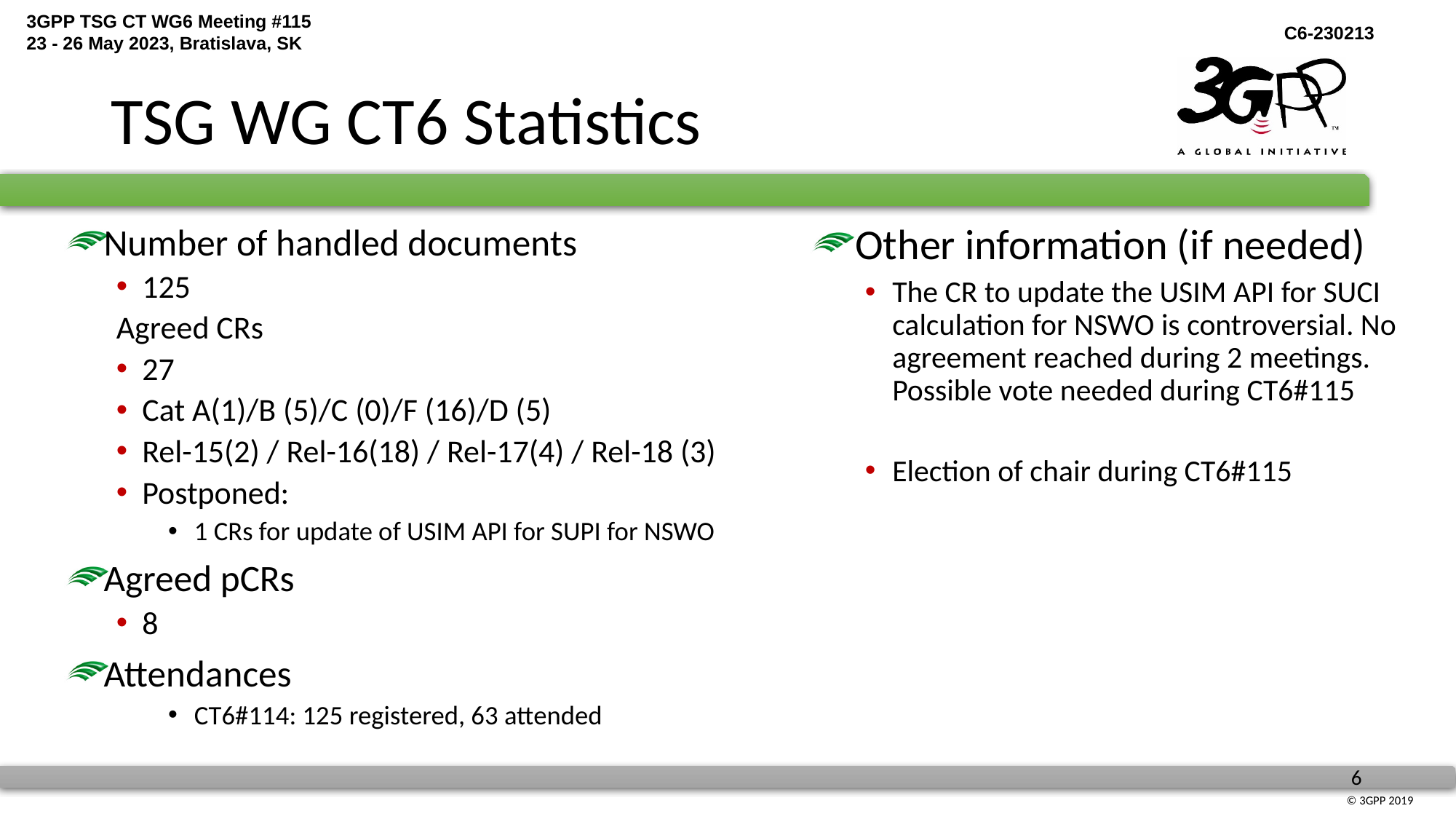

# TSG WG CT6 Statistics
Other information (if needed)
The CR to update the USIM API for SUCI calculation for NSWO is controversial. No agreement reached during 2 meetings. Possible vote needed during CT6#115

Election of chair during CT6#115
Number of handled documents
125
Agreed CRs
27
Cat A(1)/B (5)/C (0)/F (16)/D (5)
Rel-15(2) / Rel-16(18) / Rel-17(4) / Rel-18 (3)
Postponed:
1 CRs for update of USIM API for SUPI for NSWO
Agreed pCRs
8
Attendances
CT6#114: 125 registered, 63 attended